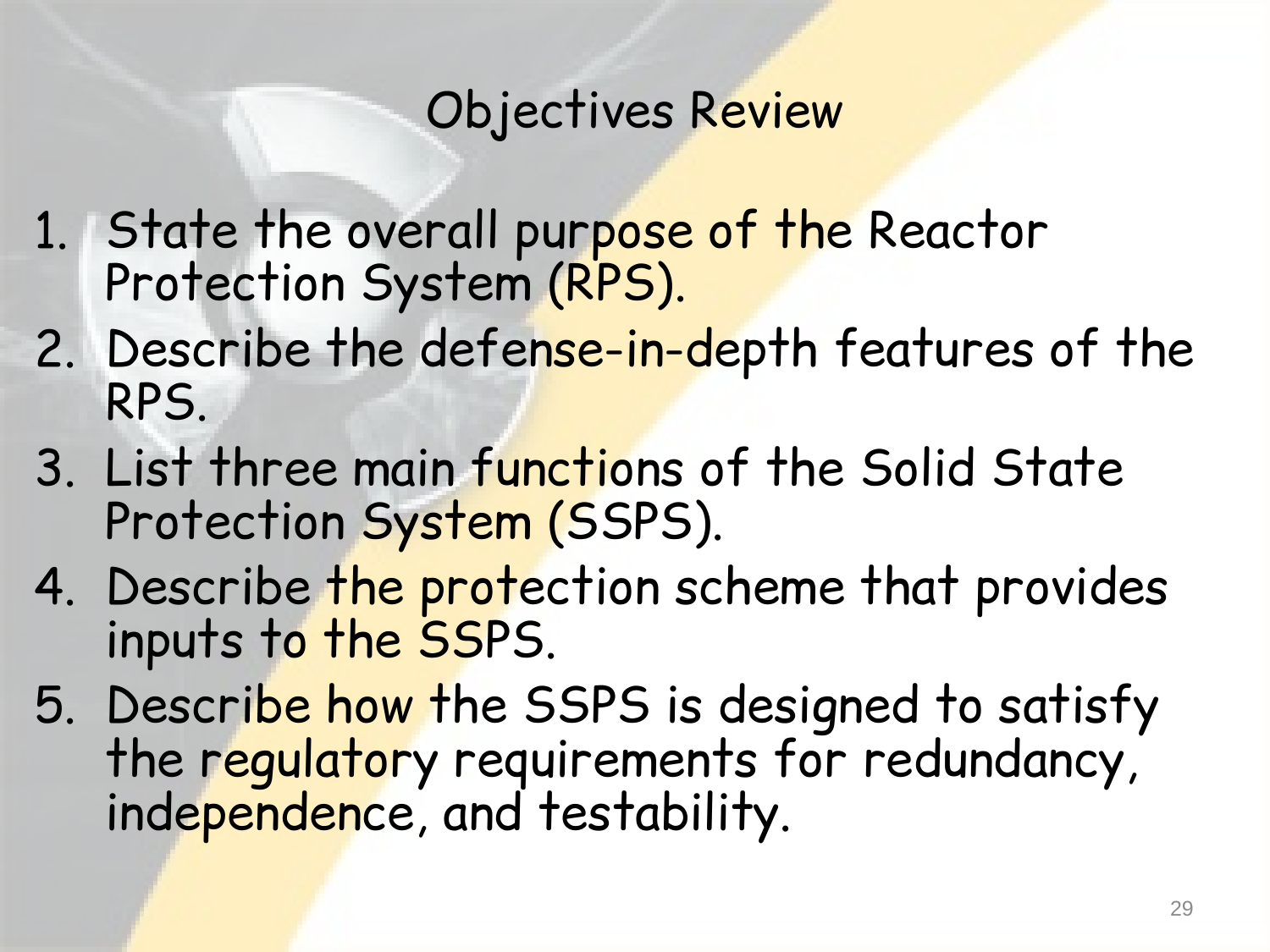

# Objectives Review
State the overall purpose of the Reactor Protection System (RPS).
Describe the defense-in-depth features of the RPS.
List three main functions of the Solid State Protection System (SSPS).
Describe the protection scheme that provides inputs to the SSPS.
Describe how the SSPS is designed to satisfy the regulatory requirements for redundancy, independence, and testability.
29